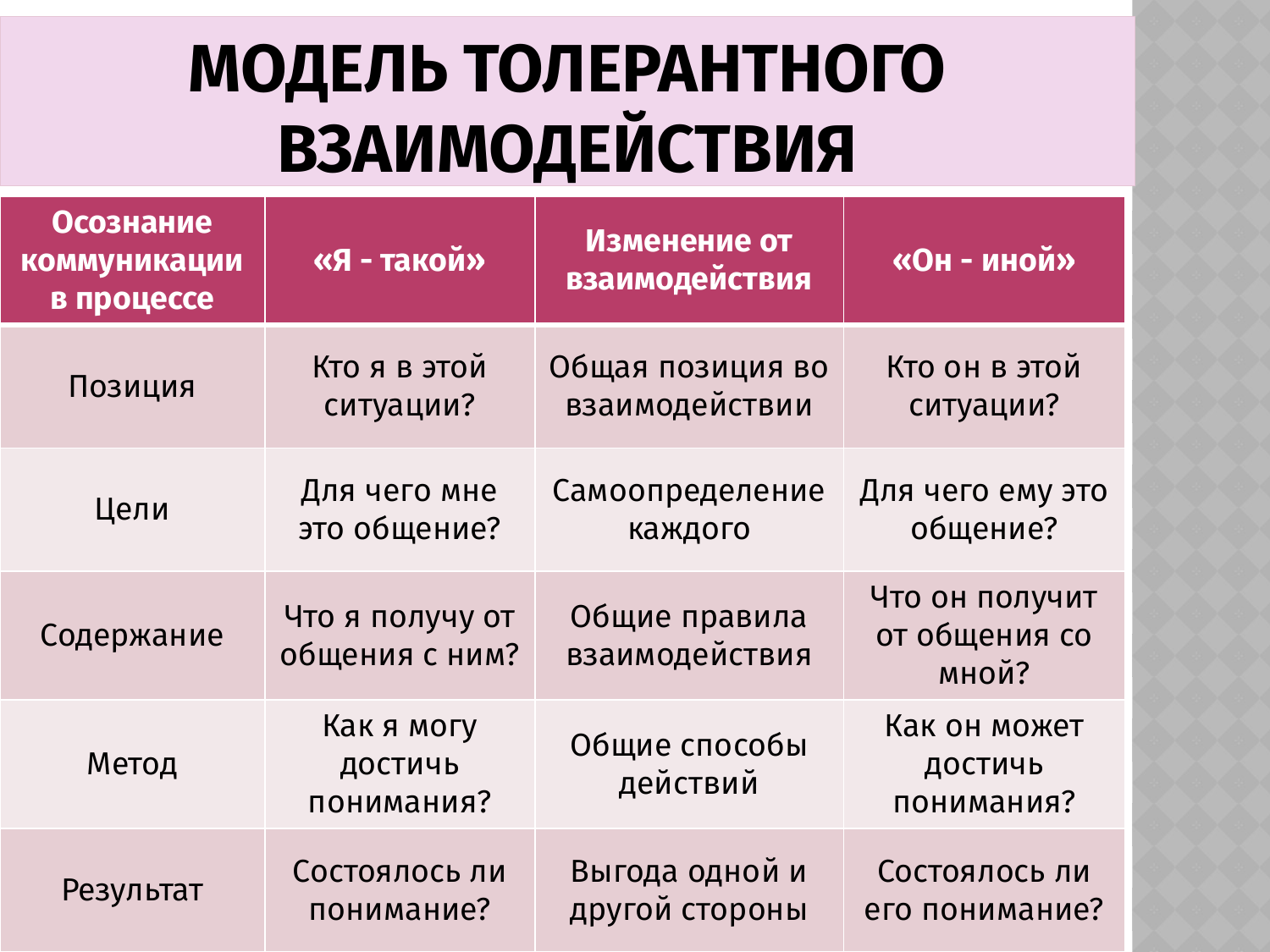

# Модель Толерантного взаимодействия
| Осознание коммуникации в процессе | «Я - такой» | Изменение от взаимодействия | «Он - иной» |
| --- | --- | --- | --- |
| Позиция | Кто я в этой ситуации? | Общая позиция во взаимодействии | Кто он в этой ситуации? |
| Цели | Для чего мне это общение? | Самоопределение каждого | Для чего ему это общение? |
| Содержание | Что я получу от общения с ним? | Общие правила взаимодействия | Что он получит от общения со мной? |
| Метод | Как я могу достичь понимания? | Общие способы действий | Как он может достичь понимания? |
| Результат | Состоялось ли понимание? | Выгода одной и другой стороны | Состоялось ли его понимание? |